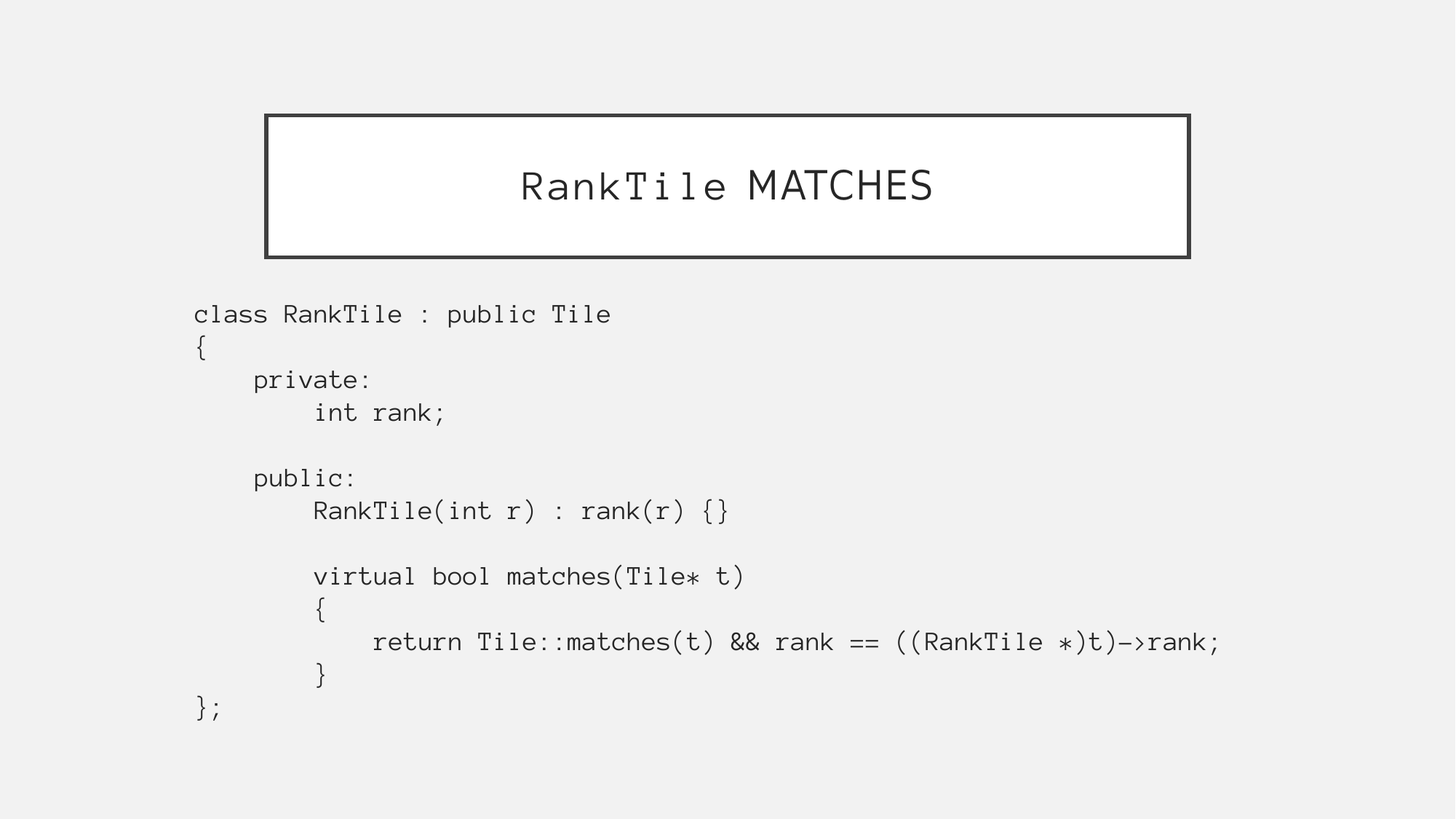

# RankTile Matches
class RankTile : public Tile
{
    private:
        int rank;

    public:
        RankTile(int r) : rank(r) {}

        virtual bool matches(Tile* t)
        {
            return Tile::matches(t) && rank == ((RankTile *)t)->rank;
        }
};